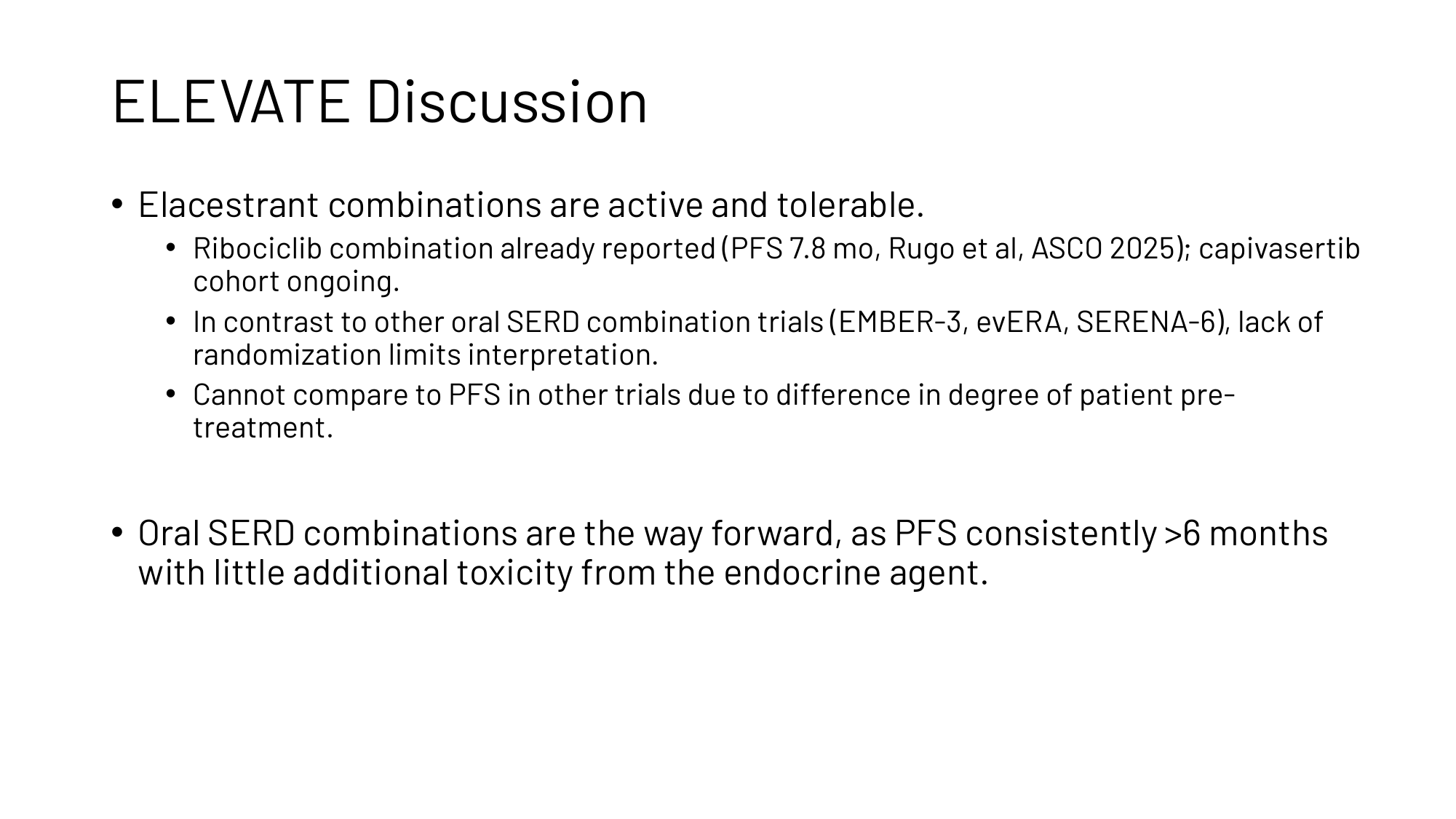

# ELEVATE Discussion
Elacestrant combinations are active and tolerable.
Ribociclib combination already reported (PFS 7.8 mo, Rugo et al, ASCO 2025); capivasertib cohort ongoing.
In contrast to other oral SERD combination trials (EMBER-3, evERA, SERENA-6), lack of randomization limits interpretation.
Cannot compare to PFS in other trials due to difference in degree of patient pre-treatment.

Oral SERD combinations are the way forward, as PFS consistently >6 months with little additional toxicity from the endocrine agent.